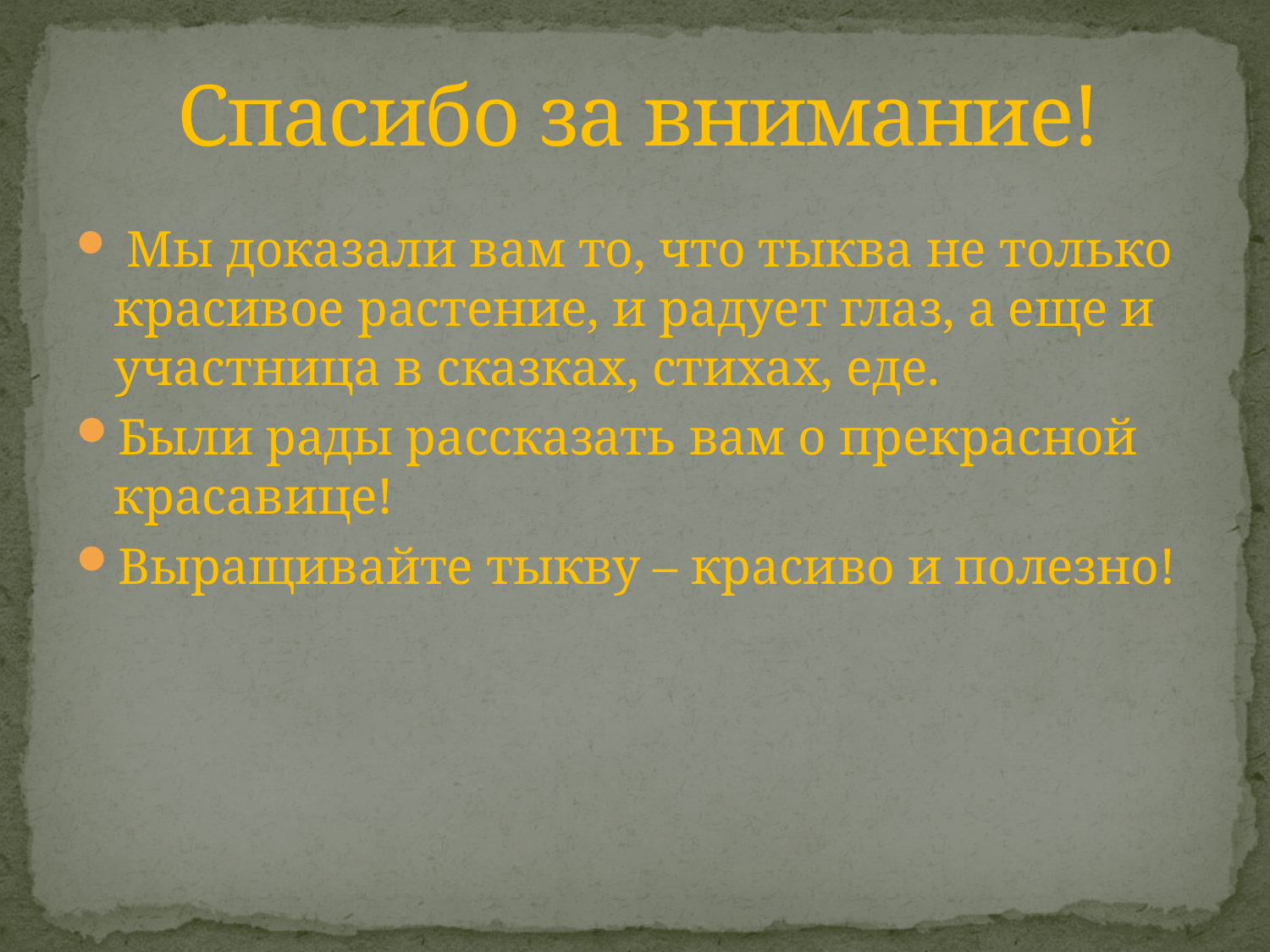

# Спасибо за внимание!
 Мы доказали вам то, что тыква не только красивое растение, и радует глаз, а еще и участница в сказках, стихах, еде.
Были рады рассказать вам о прекрасной красавице!
Выращивайте тыкву – красиво и полезно!